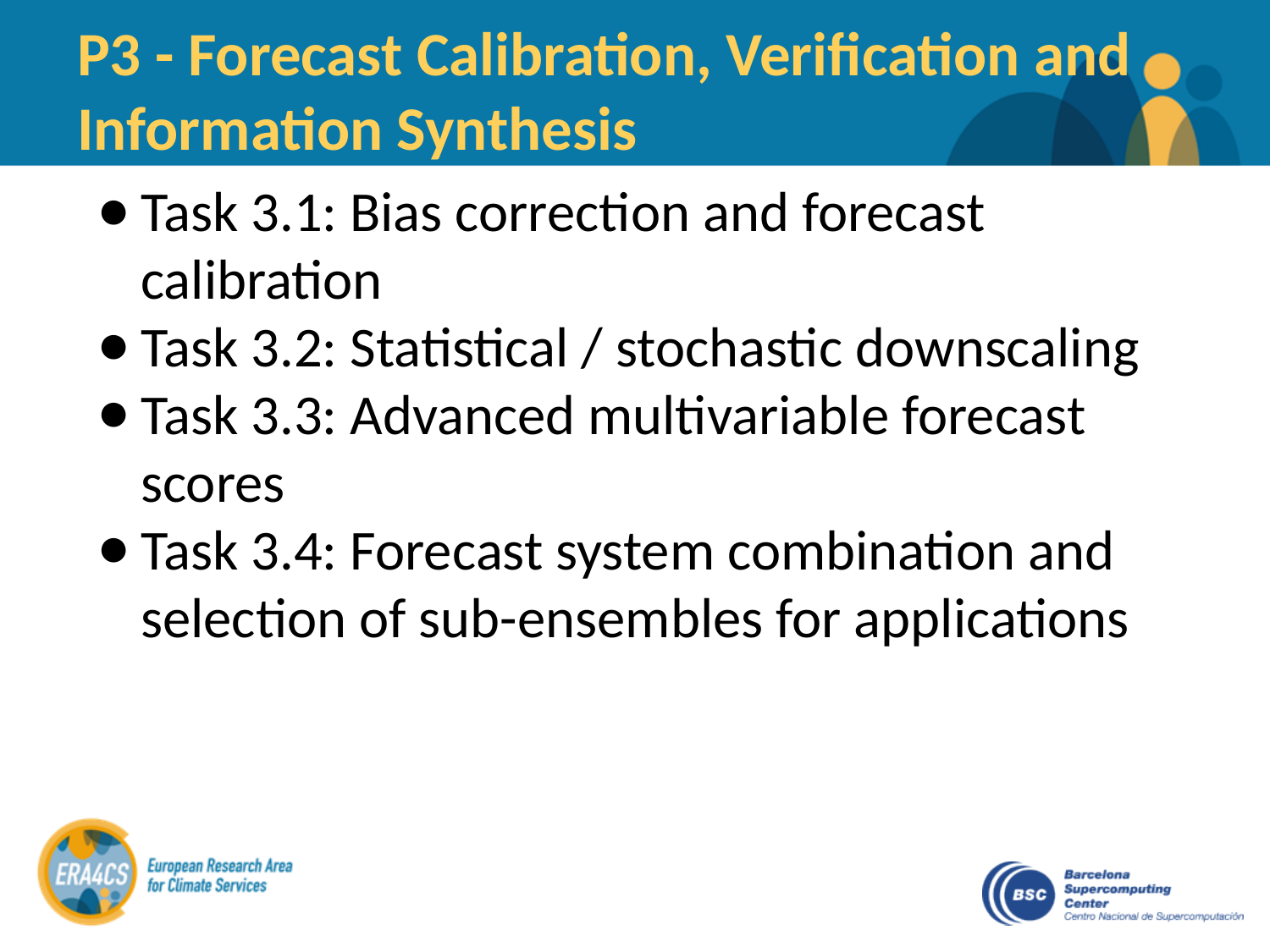

# P3 - Forecast Calibration, Verification and Information Synthesis
Task 3.1: Bias correction and forecast calibration
Task 3.2: Statistical / stochastic downscaling
Task 3.3: Advanced multivariable forecast scores
Task 3.4: Forecast system combination and selection of sub-ensembles for applications